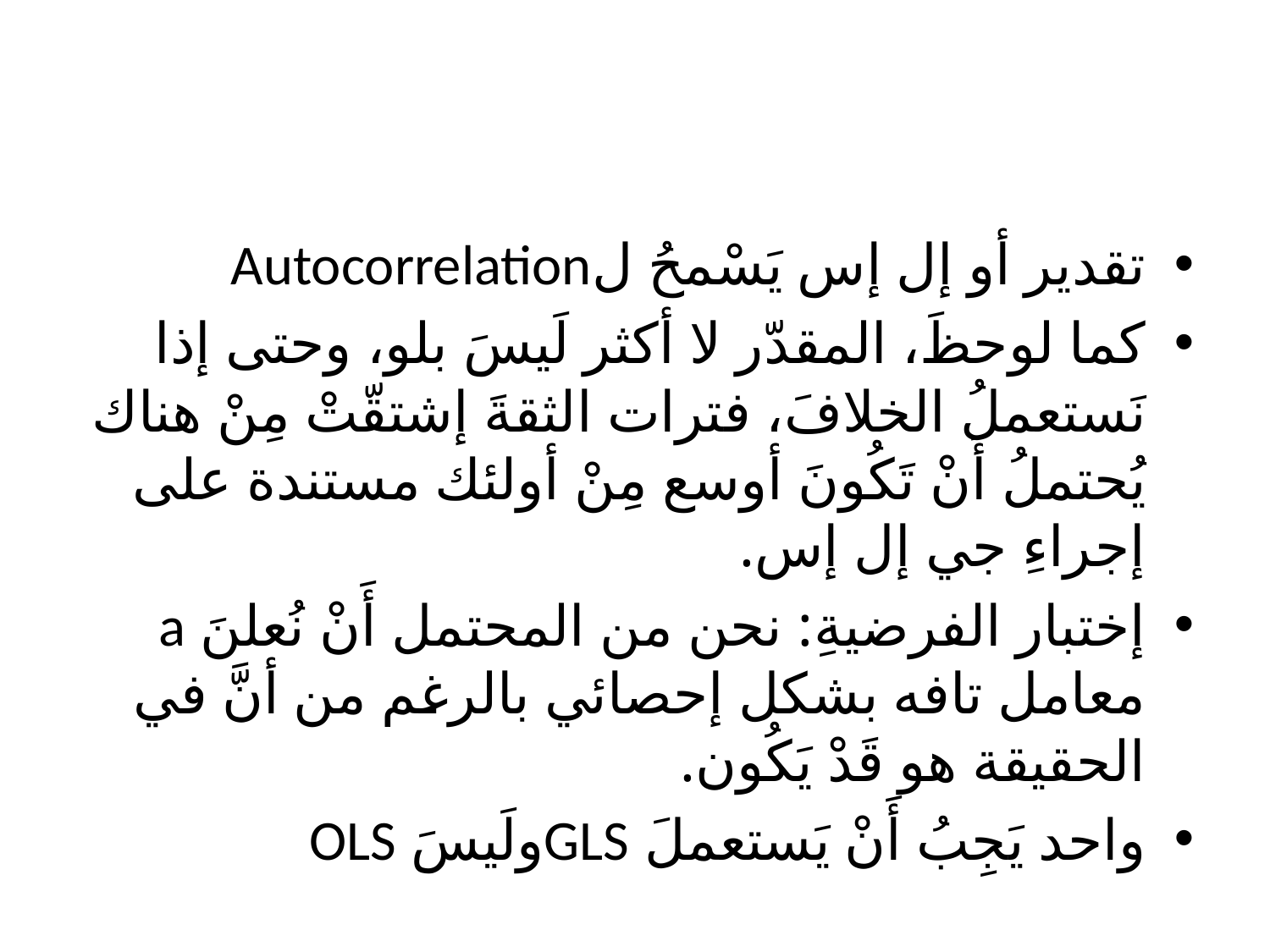

تقدير أو إل إس يَسْمحُ لAutocorrelation
كما لوحظَ، المقدّر لا أكثر لَيسَ بلو، وحتى إذا نَستعملُ الخلافَ، فترات الثقةَ إشتقّتْ مِنْ هناك يُحتملُ أَنْ تَكُونَ أوسع مِنْ أولئك مستندة على إجراءِ جي إل إس.
إختبار الفرضيةِ: نحن من المحتمل أَنْ نُعلنَ a معامل تافه بشكل إحصائي بالرغم من أنَّ في الحقيقة هو قَدْ يَكُون.
واحد يَجِبُ أَنْ يَستعملَ GLSولَيسَ OLS